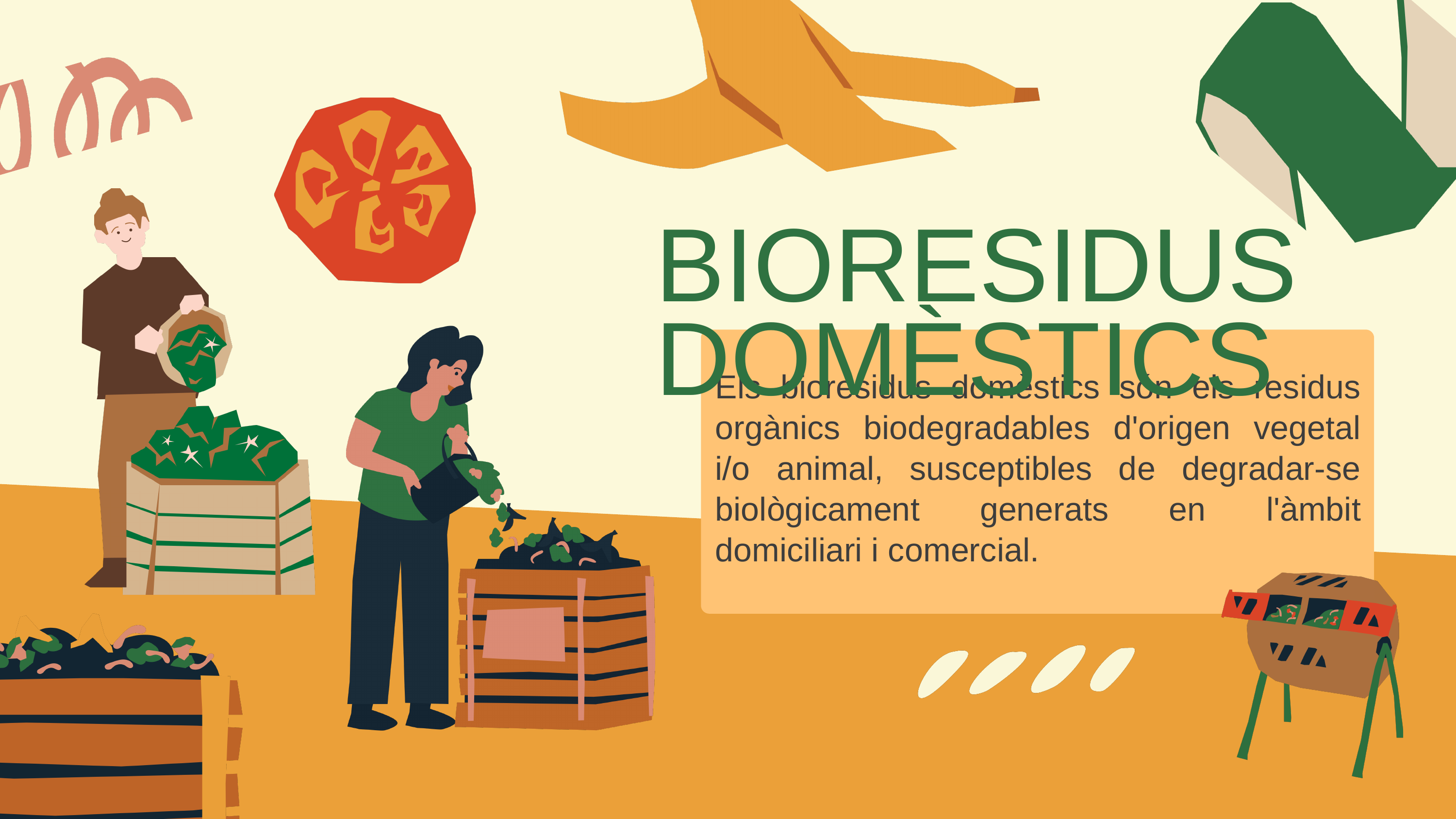

BIORESIDUS DOMÈSTICS

Els bioresidus domèstics són els residus orgànics biodegradables d'origen vegetal i/o animal, susceptibles de degradar-se biològicament generats en l'àmbit domiciliari i comercial.